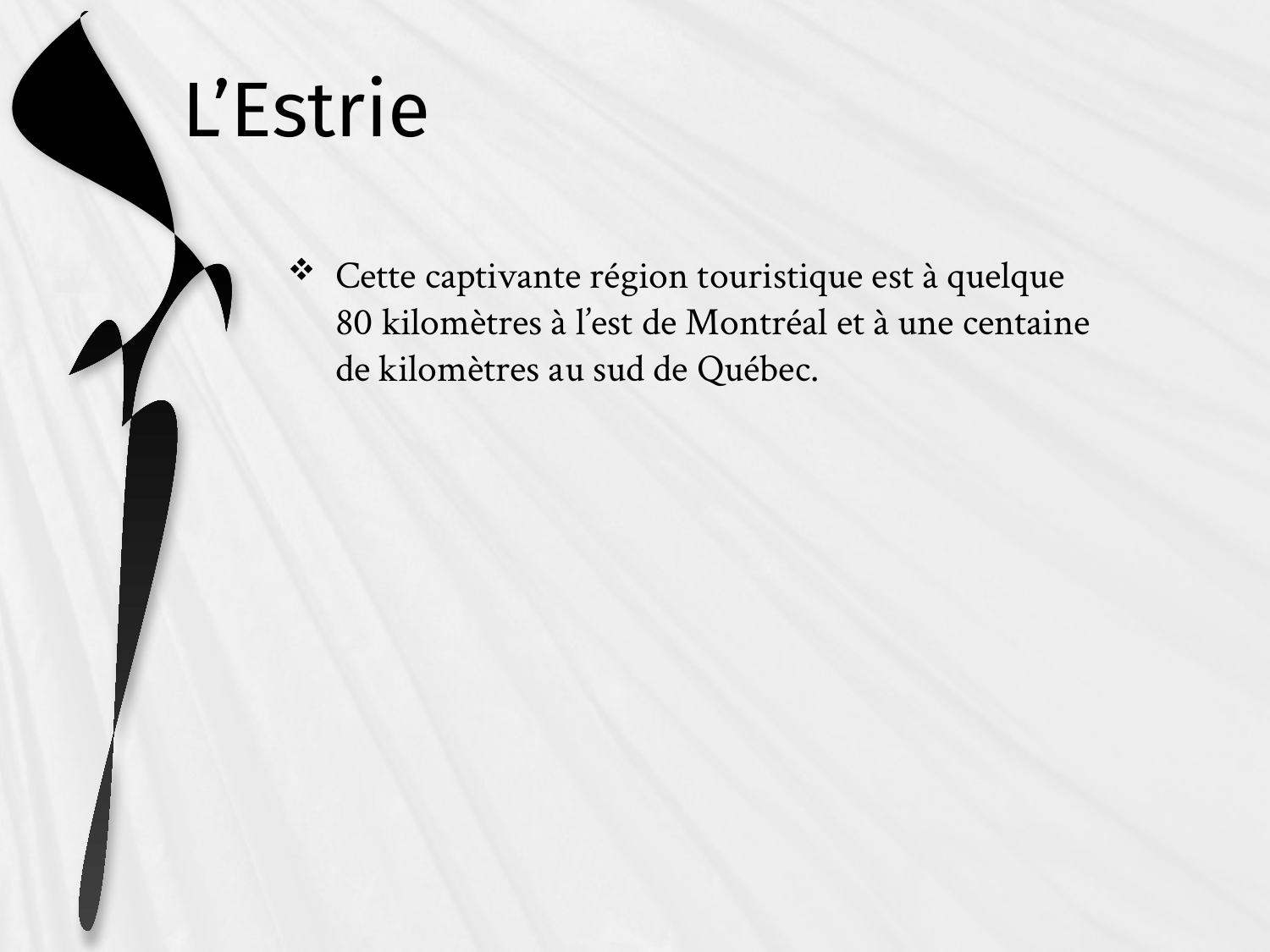

# L’Estrie
Cette captivante région touristique est à quelque 80 kilomètres à l’est de Montréal et à une centaine de kilomètres au sud de Québec.